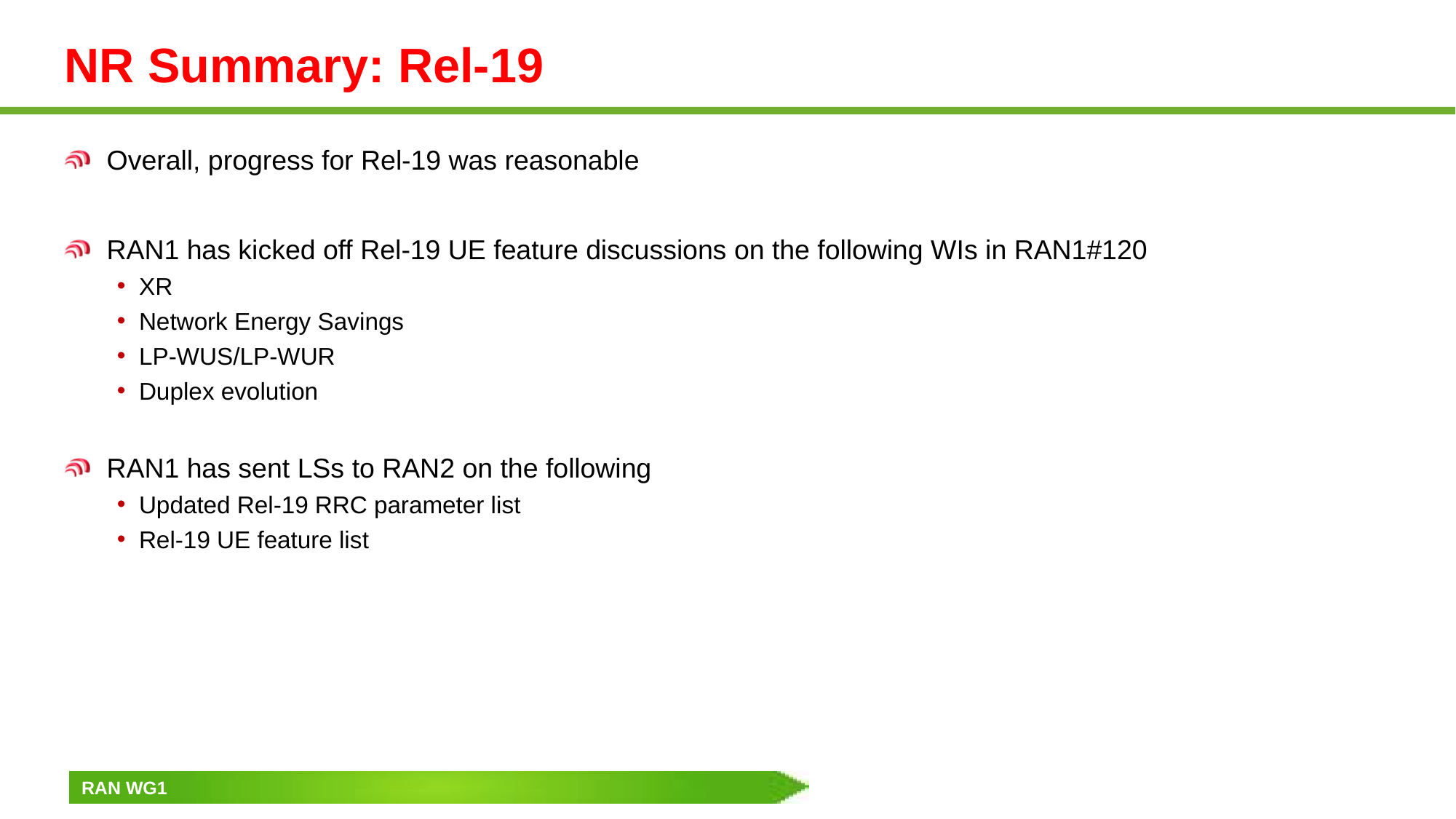

# NR Summary: Rel-19
Overall, progress for Rel-19 was reasonable

RAN1 has kicked off Rel-19 UE feature discussions on the following WIs in RAN1#120
XR
Network Energy Savings
LP-WUS/LP-WUR
Duplex evolution

RAN1 has sent LSs to RAN2 on the following
Updated Rel-19 RRC parameter list
Rel-19 UE feature list